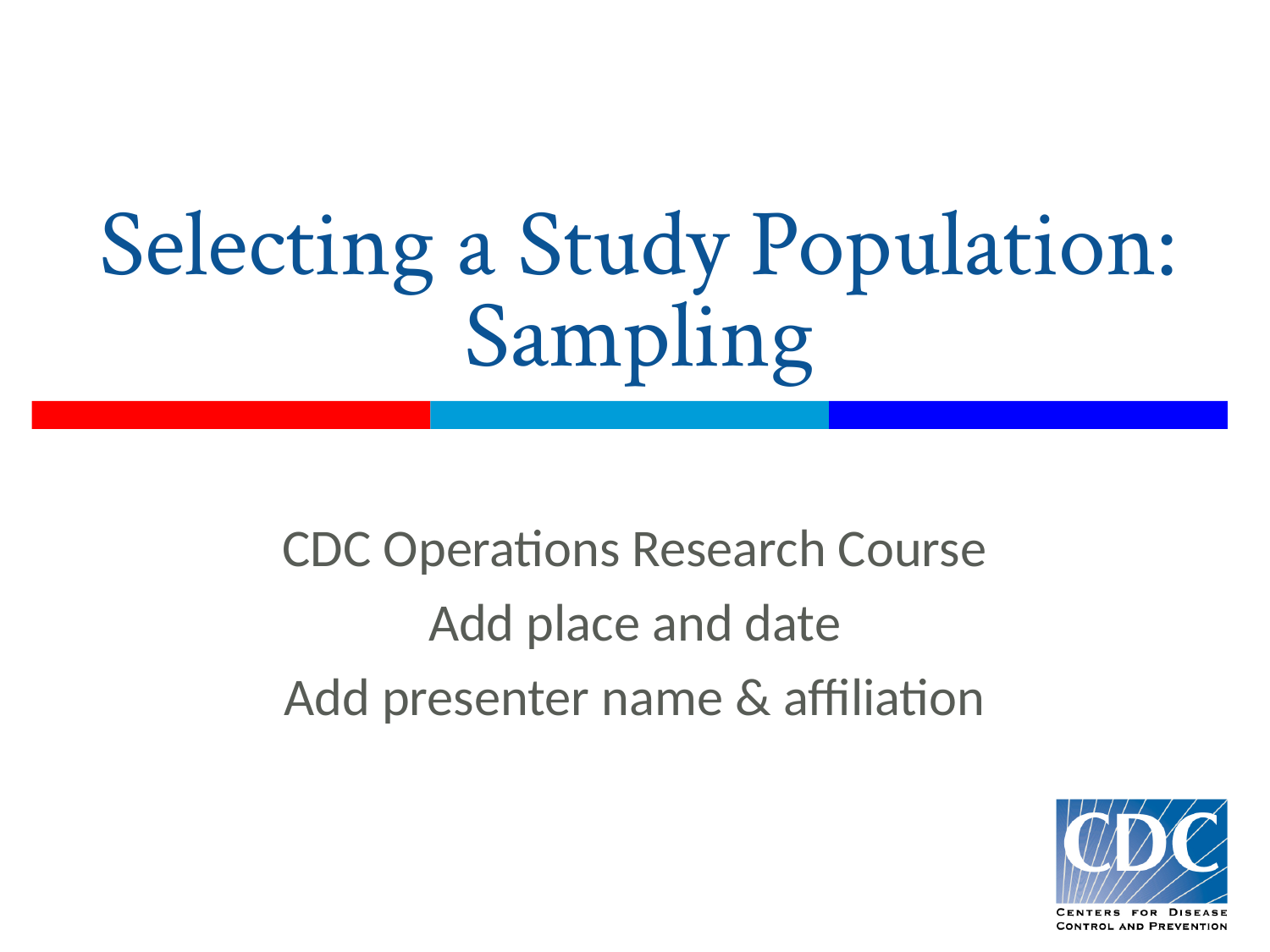

# Selecting a Study Population: Sampling
CDC Operations Research Course
Add place and date
Add presenter name & affiliation